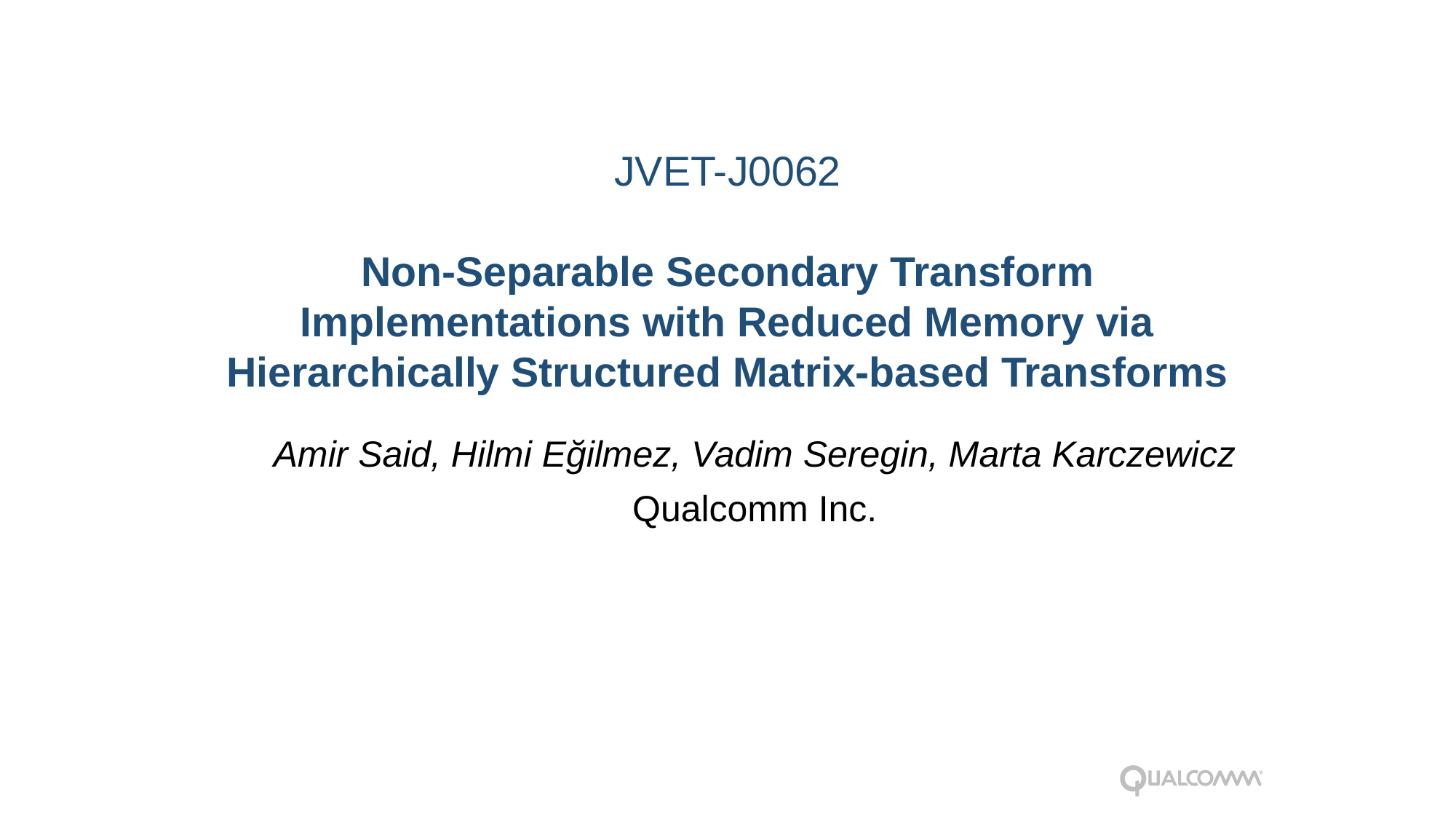

# JVET-J0062 Non-Separable Secondary Transform Implementations with Reduced Memory via Hierarchically Structured Matrix-based Transforms
Amir Said, Hilmi Eğilmez, Vadim Seregin, Marta Karczewicz
Qualcomm Inc.